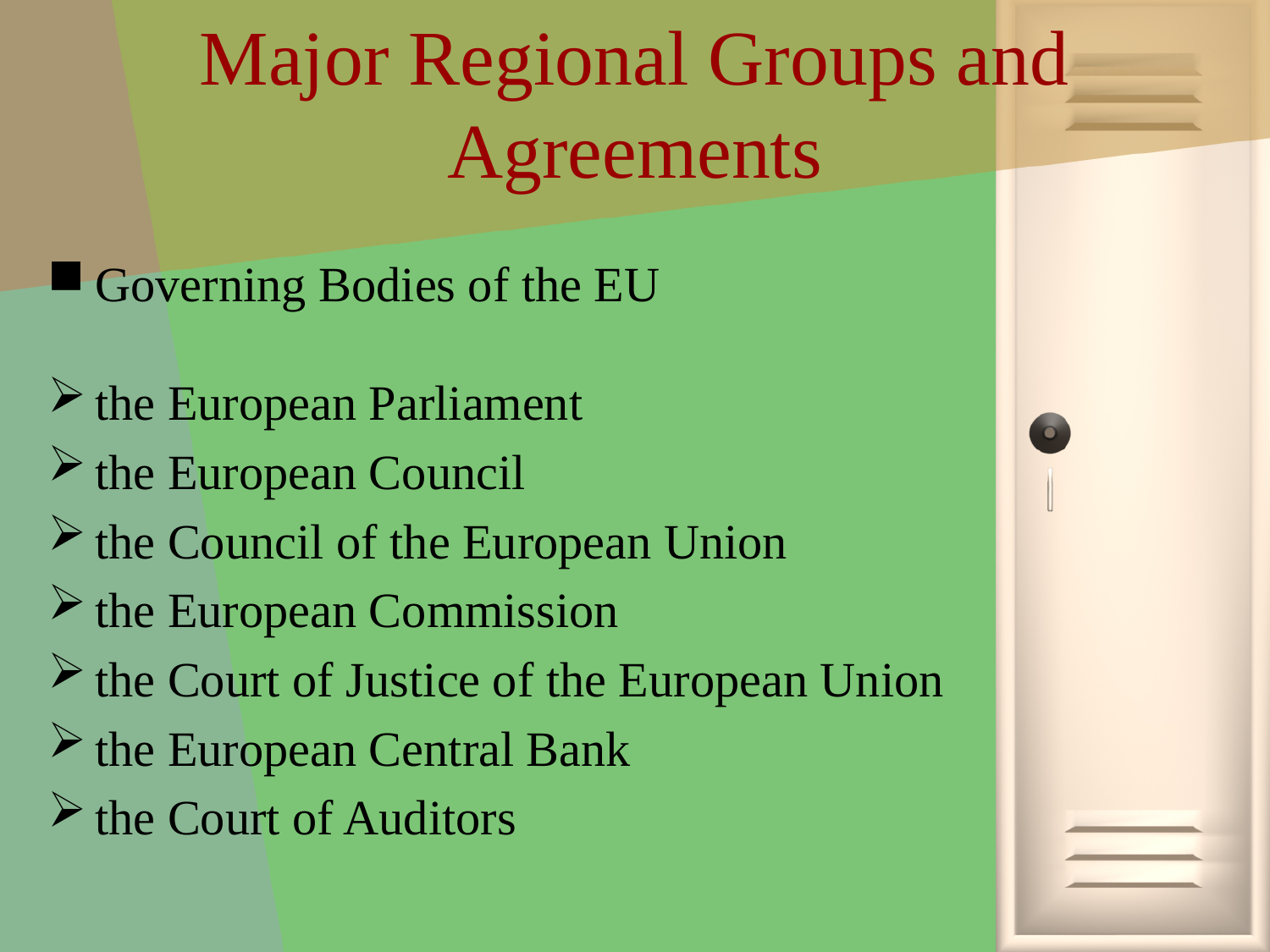

# Major Regional Groups and Agreements
Governing Bodies of the EU

the European Parliament
the European Council
the Council of the European Union
the European Commission
the Court of Justice of the European Union
the European Central Bank
the Court of Auditors